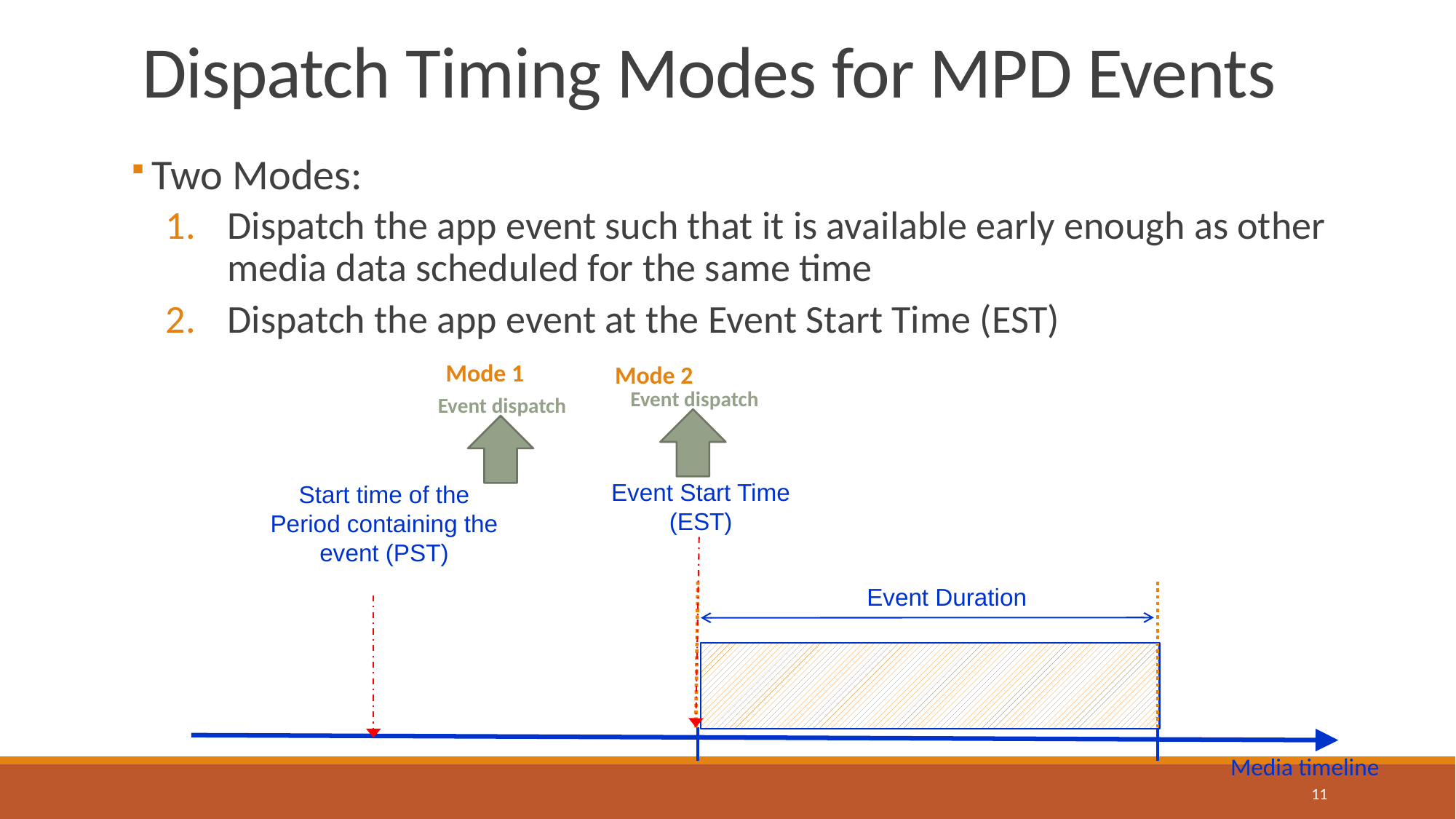

# Dispatch Timing Modes for MPD Events
 Two Modes:
Dispatch the app event such that it is available early enough as other media data scheduled for the same time
Dispatch the app event at the Event Start Time (EST)
Mode 1
Mode 2
Event dispatch

Event dispatch

Event Start Time (EST)
Start time of the Period containing the event (PST)
Event Duration

Media timeline
11